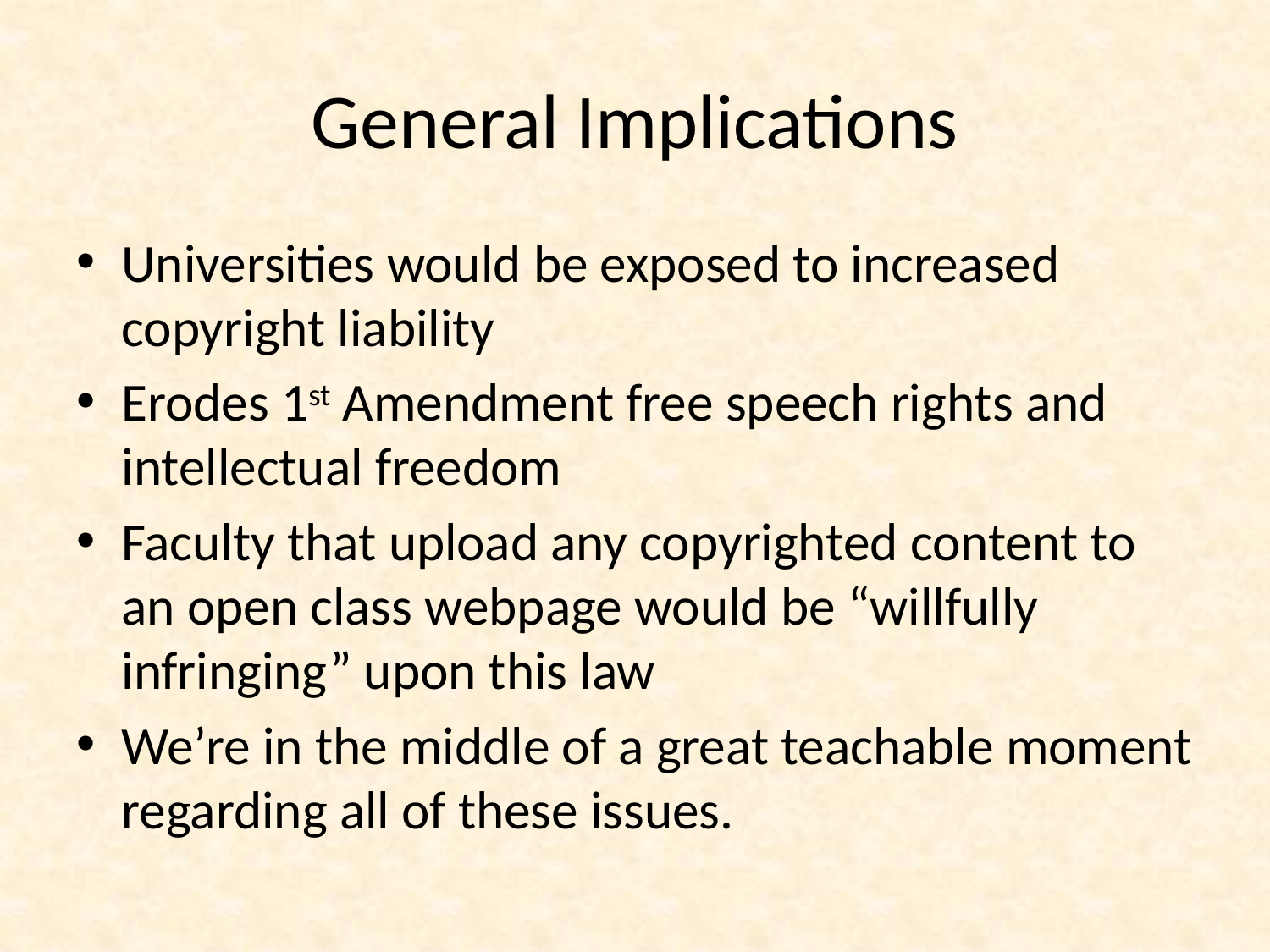

# General Implications
Universities would be exposed to increased copyright liability
Erodes 1st Amendment free speech rights and intellectual freedom
Faculty that upload any copyrighted content to an open class webpage would be “willfully infringing” upon this law
We’re in the middle of a great teachable moment regarding all of these issues.